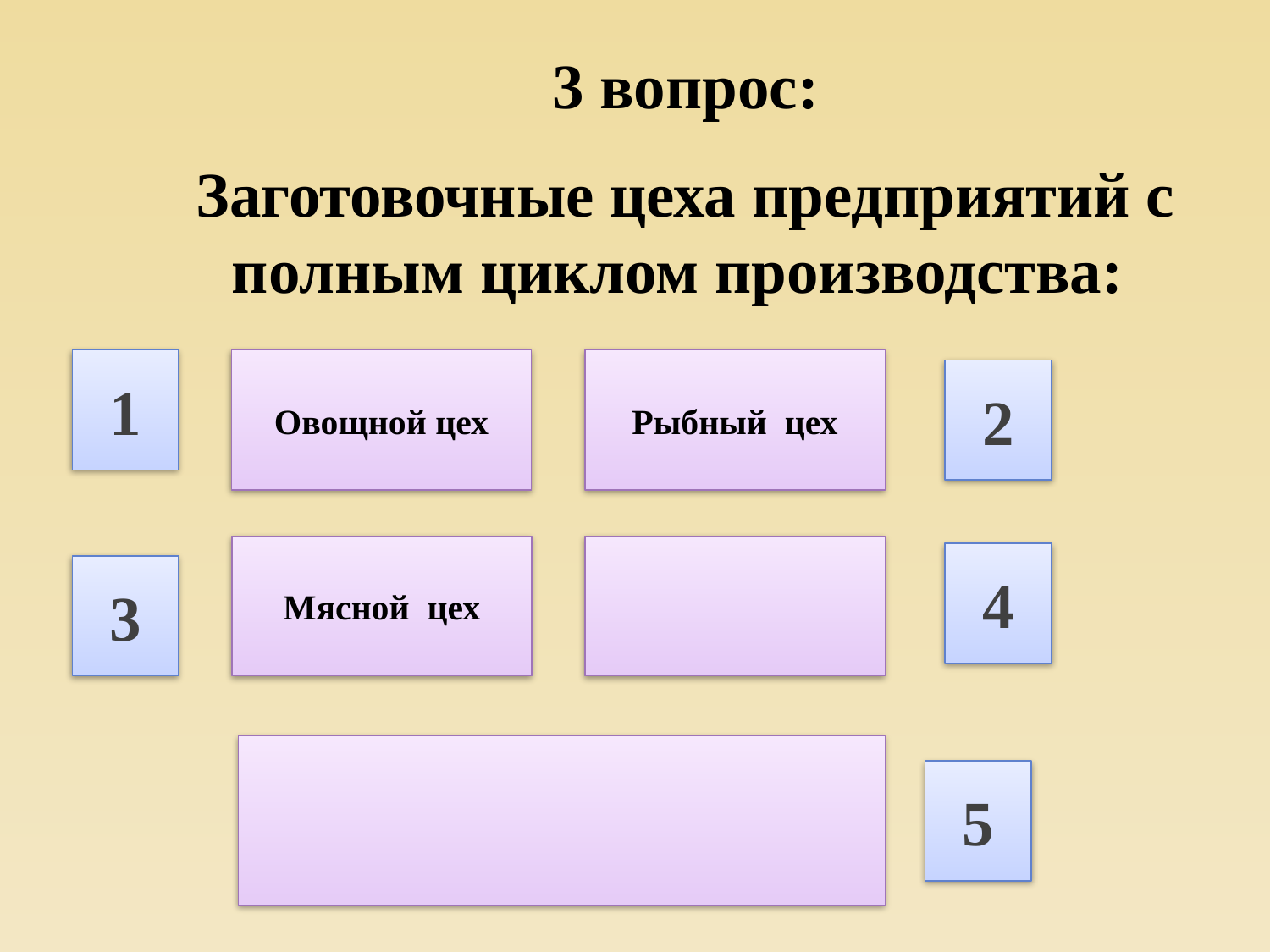

3 вопрос:
Заготовочные цеха предприятий с полным циклом производства:

1
Овощной цех
Рыбный  цех
2
Мясной  цех

4
3

5